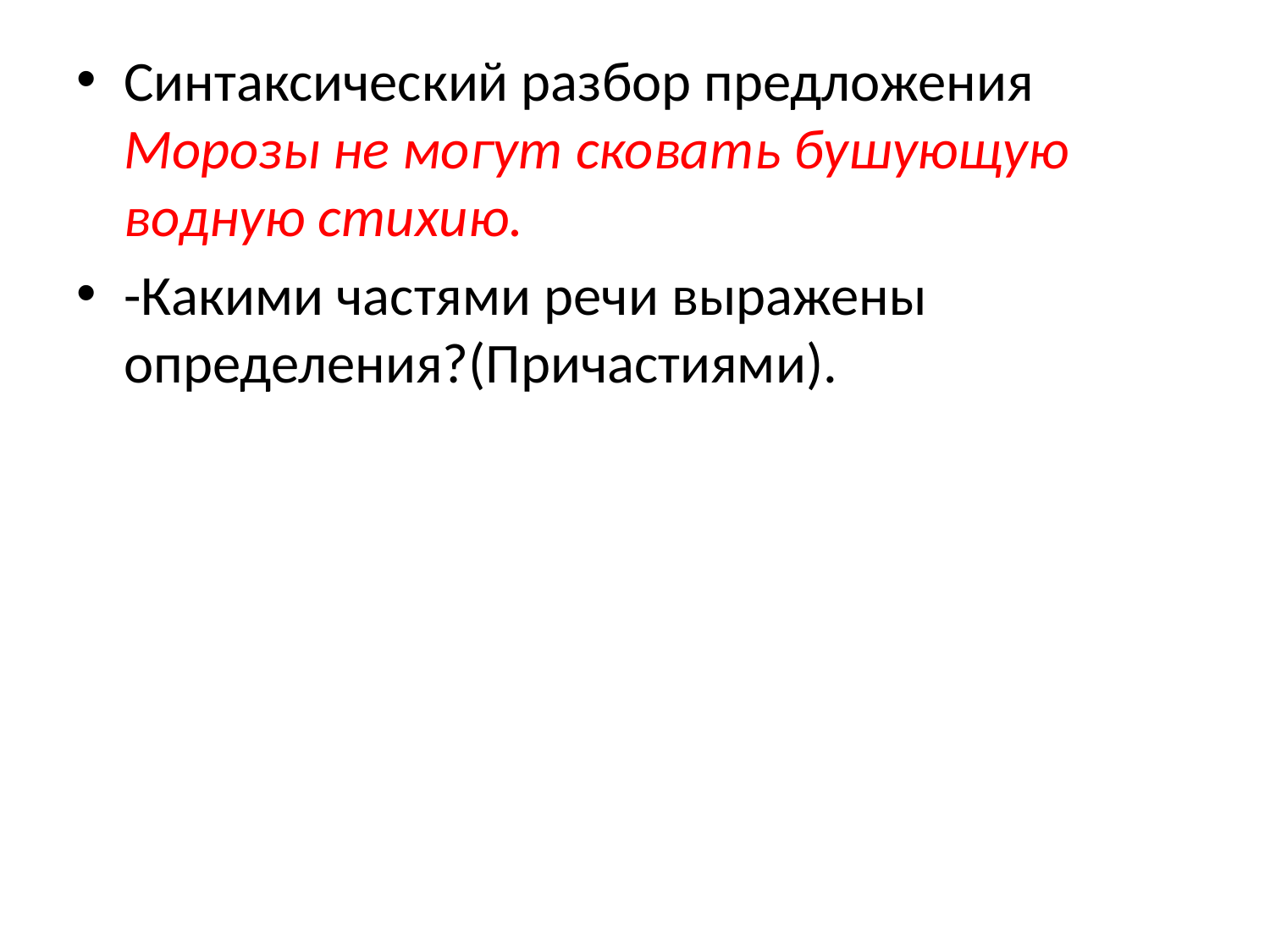

# Синтаксический разбор предложения Морозы не могут сковать бушующую водную стихию.
-Какими частями речи выражены определения?(Причастиями).